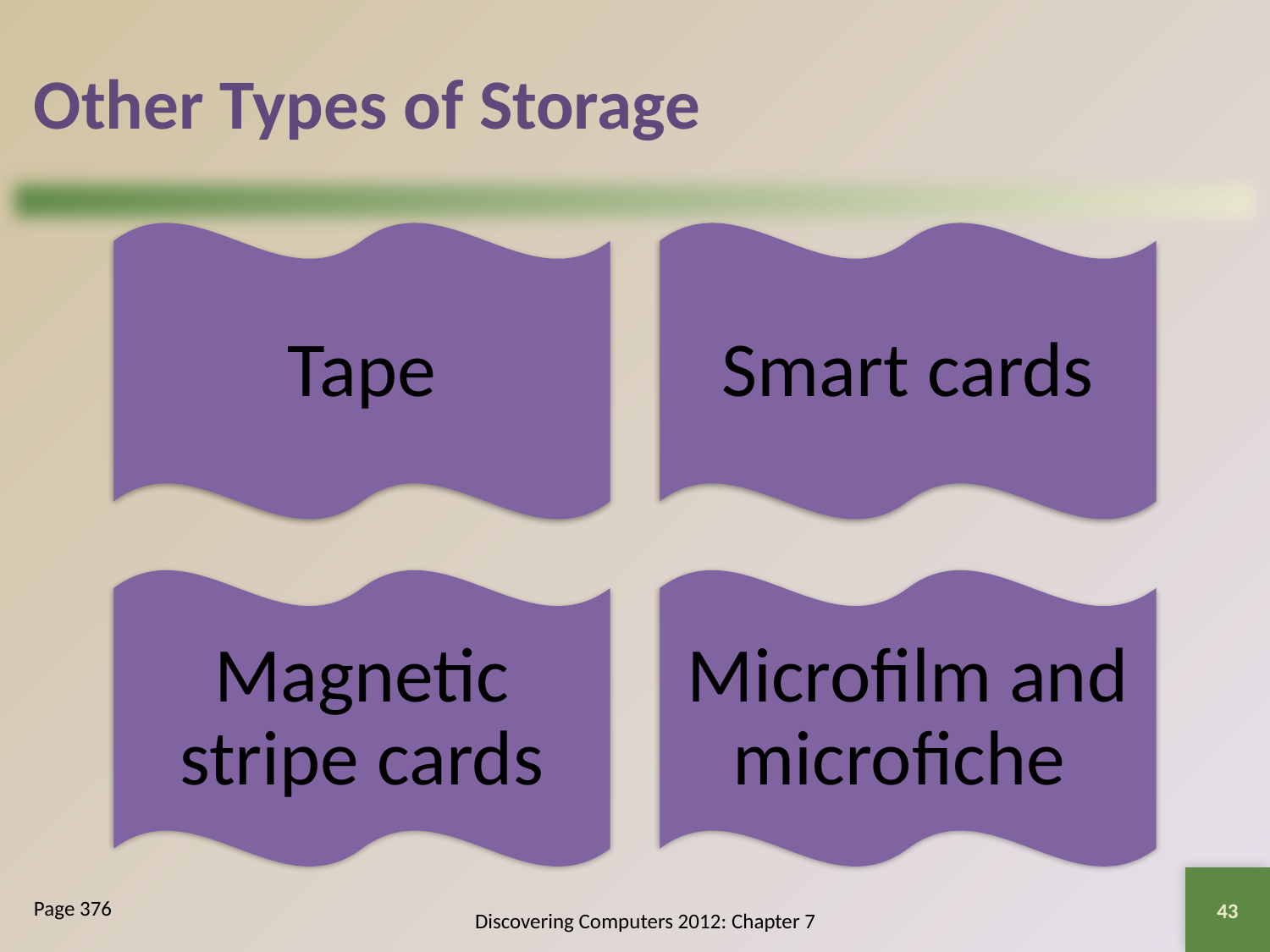

# Other Types of Storage
Tape
Smart cards
Magnetic stripe cards
Microfilm and microfiche
43
Page 376
Discovering Computers 2012: Chapter 7